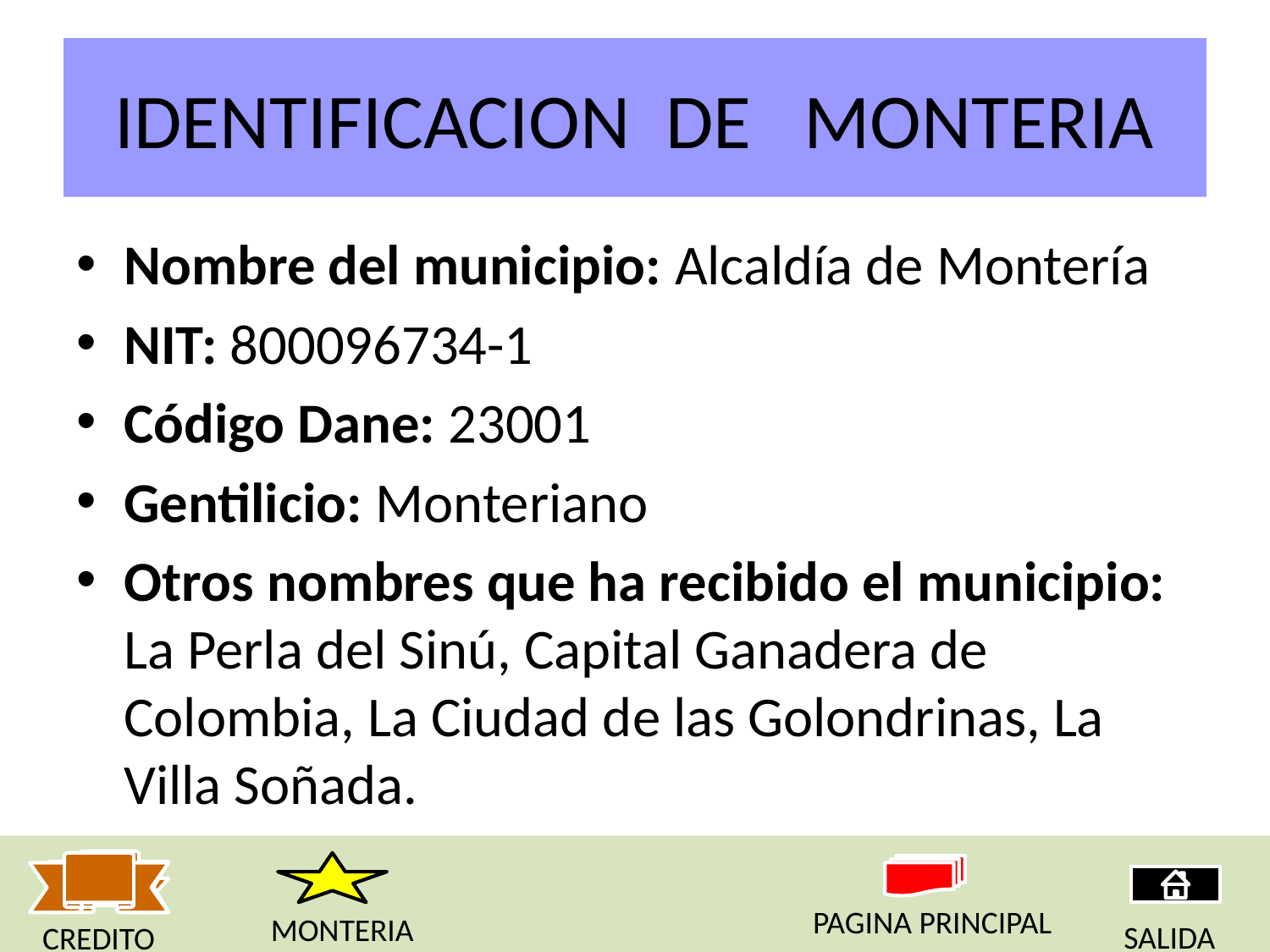

# IDENTIFICACION  DE   MONTERIA
Nombre del municipio: Alcaldía de Montería
NIT: 800096734-1
Código Dane: 23001
Gentilicio: Monteriano
Otros nombres que ha recibido el municipio: La Perla del Sinú, Capital Ganadera de Colombia, La Ciudad de las Golondrinas, La Villa Soñada.

PAGINA PRINCIPAL
MONTERIA
SALIDA
CREDITO